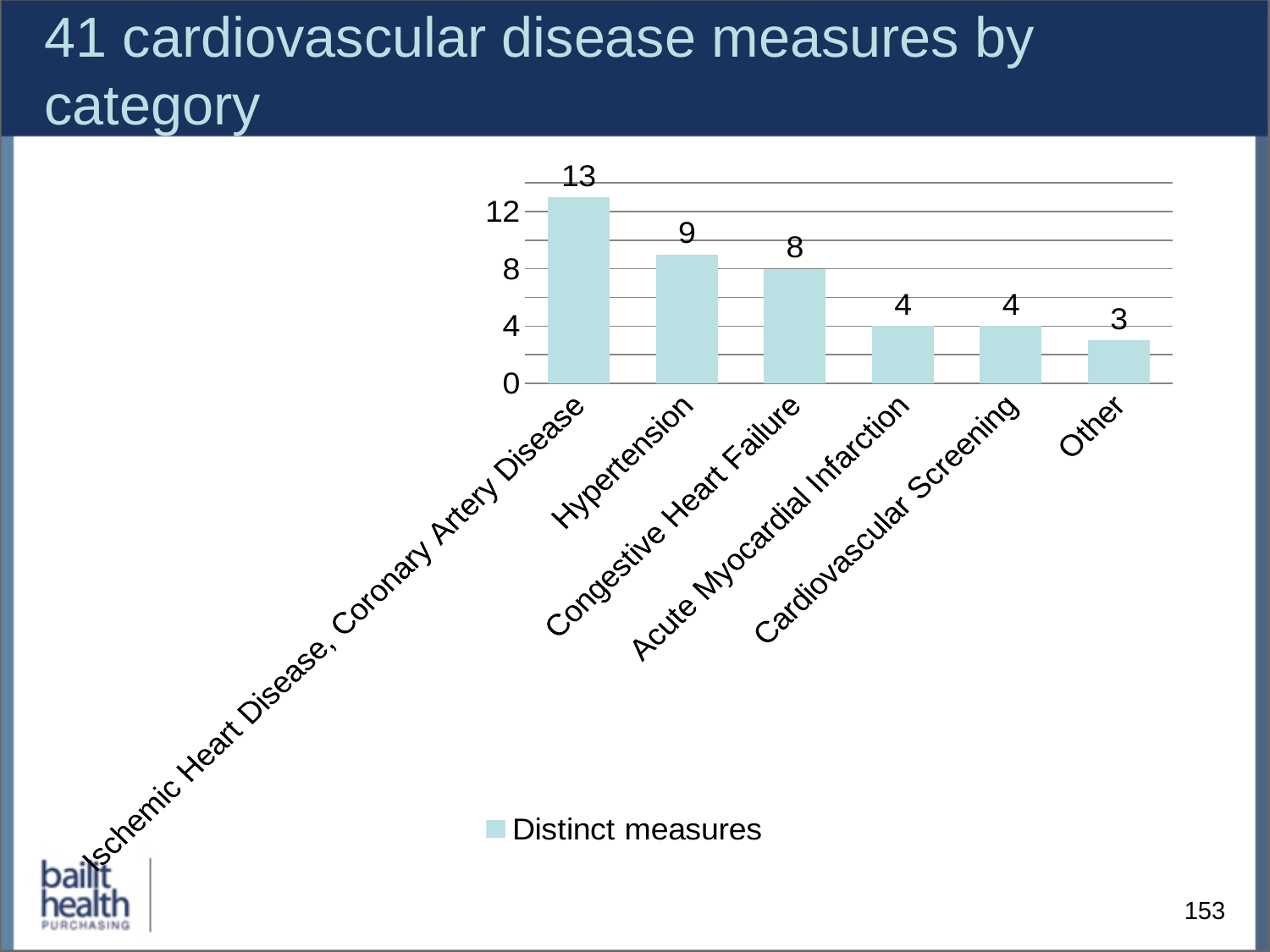

# 41 cardiovascular disease measures by category

### Chart

| Category | Distinct measures |
|---|---|
| Ischemic Heart Disease, Coronary Artery Disease | 13.0 |
| Hypertension | 9.0 |
| Congestive Heart Failure | 8.0 |
| Acute Myocardial Infarction | 4.0 |
| Cardiovascular Screening | 4.0 |
| Other | 3.0 |
153